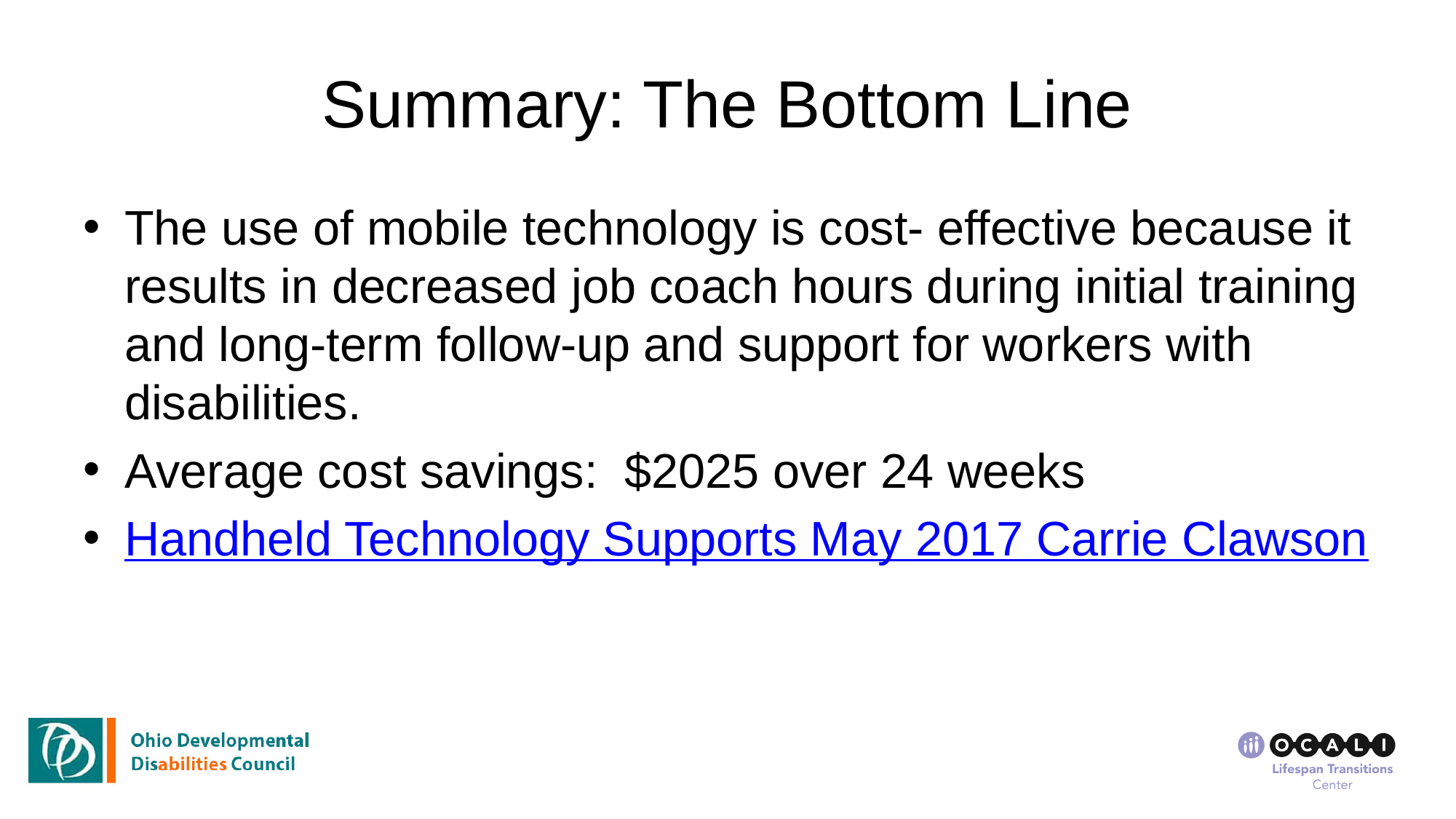

# Summary: The Bottom Line
The use of mobile technology is cost- effective because it results in decreased job coach hours during initial training and long-term follow-up and support for workers with disabilities.
Average cost savings:  $2025 over 24 weeks
Handheld Technology Supports May 2017 Carrie Clawson